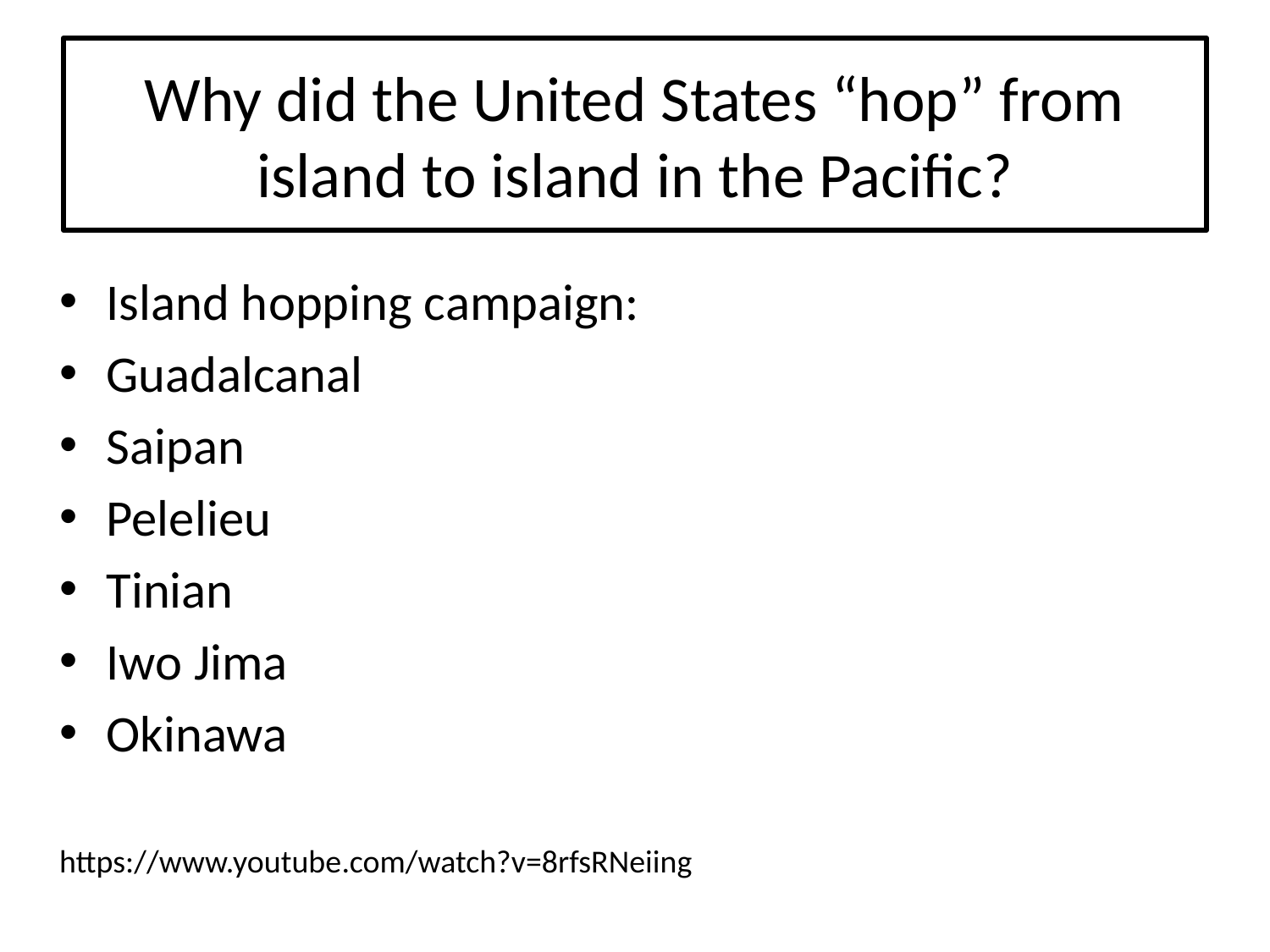

# Why did the United States “hop” from island to island in the Pacific?
Island hopping campaign:
Guadalcanal
Saipan
Pelelieu
Tinian
Iwo Jima
Okinawa

https://www.youtube.com/watch?v=8rfsRNeiing